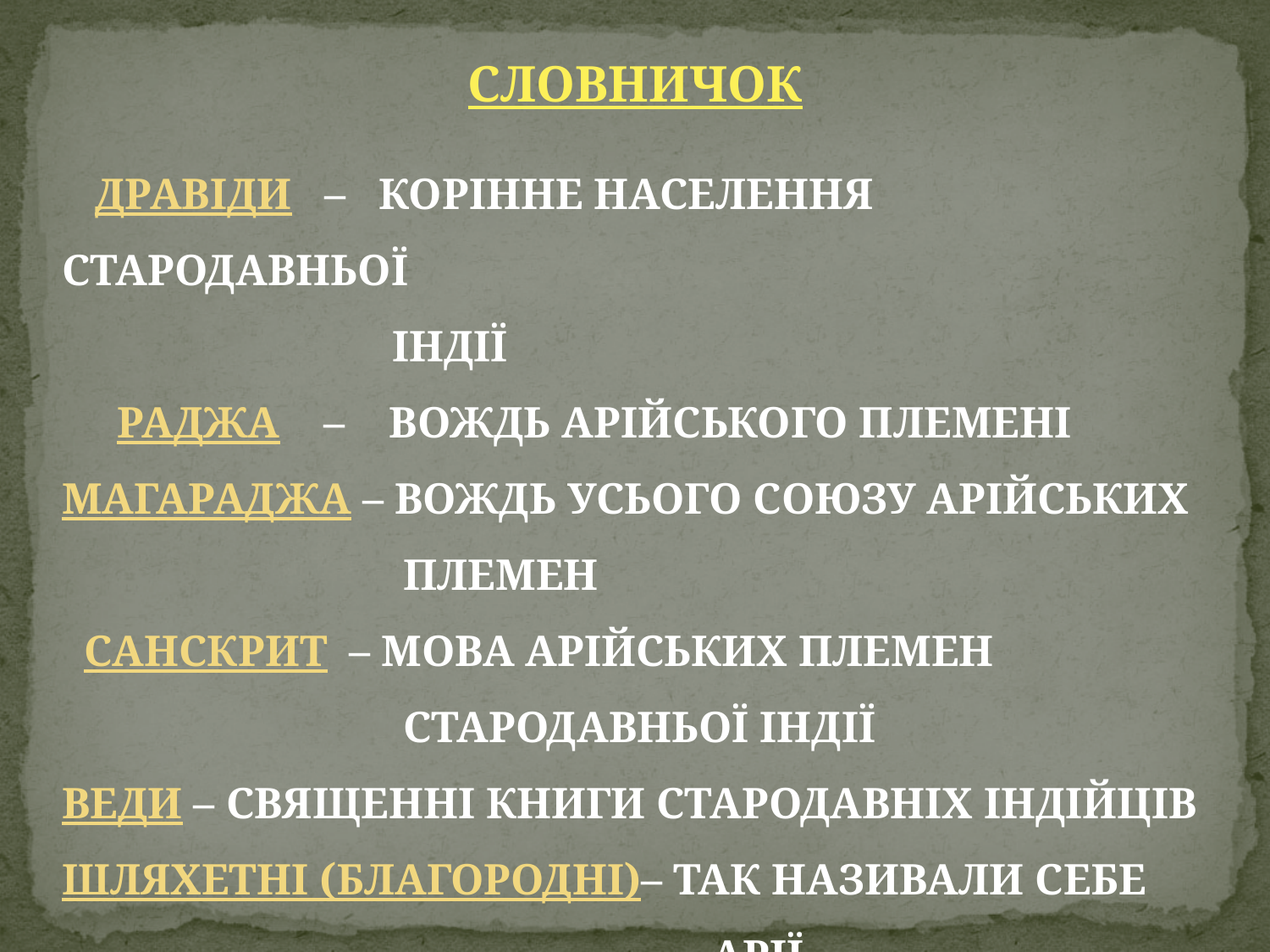

СЛОВНИЧОК

   ДРАВІДИ   –   КОРІННЕ НАСЕЛЕННЯ СТАРОДАВНЬОЇ
                              ІНДІЇ
     РАДЖА    –    ВОЖДЬ АРІЙСЬКОГО ПЛЕМЕНІ
МАГАРАДЖА – ВОЖДЬ УСЬОГО СОЮЗУ АРІЙСЬКИХ
                               ПЛЕМЕН
  САНСКРИТ  – МОВА АРІЙСЬКИХ ПЛЕМЕН
                               СТАРОДАВНЬОЇ ІНДІЇ
ВЕДИ – СВЯЩЕННІ КНИГИ СТАРОДАВНІХ ІНДІЙЦІВ
ШЛЯХЕТНІ (БЛАГОРОДНІ)– ТАК НАЗИВАЛИ СЕБЕ
                                                           АРІЇ